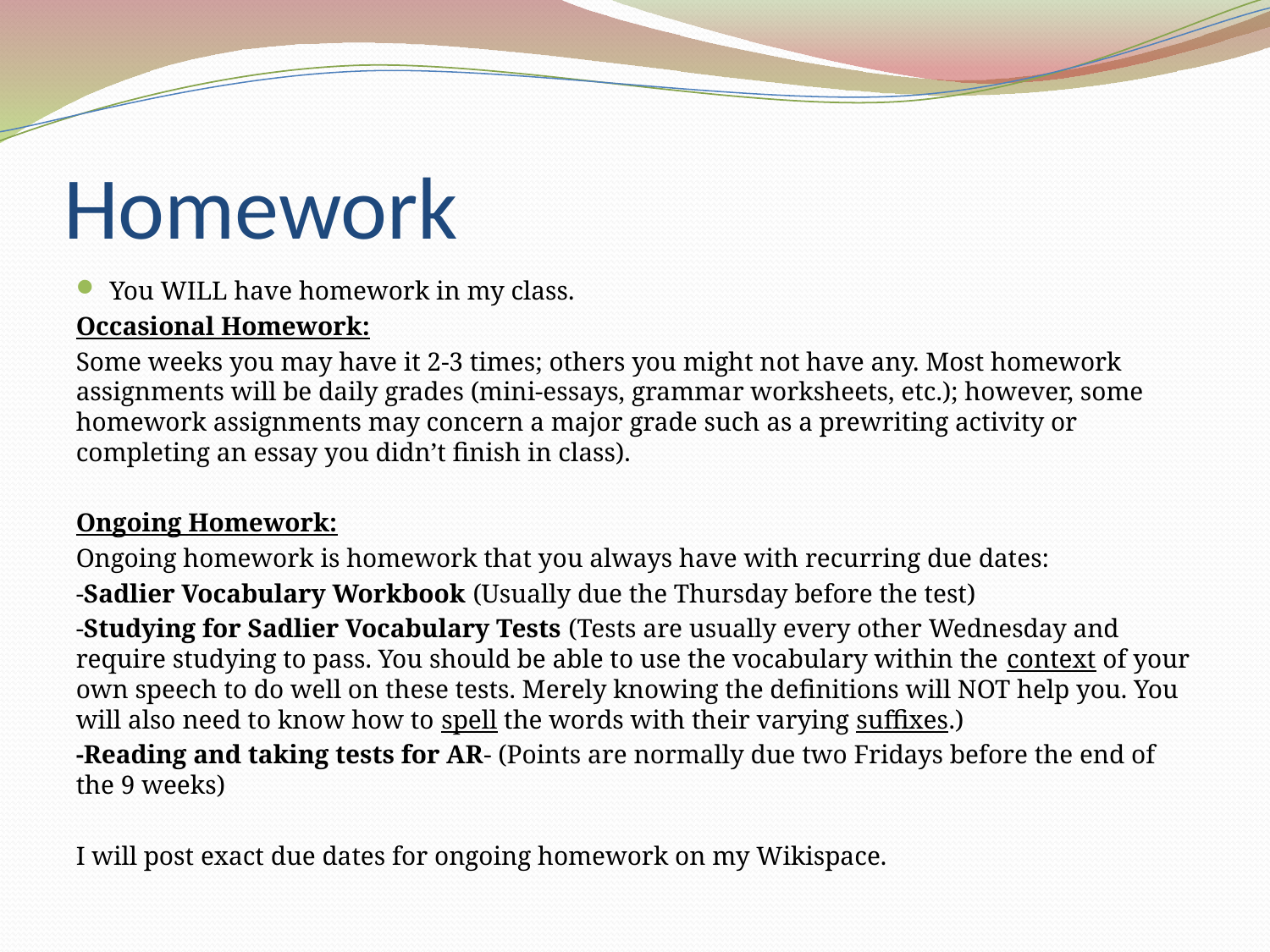

# Homework
You WILL have homework in my class.
Occasional Homework:
Some weeks you may have it 2-3 times; others you might not have any. Most homework assignments will be daily grades (mini-essays, grammar worksheets, etc.); however, some homework assignments may concern a major grade such as a prewriting activity or completing an essay you didn’t finish in class).

Ongoing Homework:
Ongoing homework is homework that you always have with recurring due dates:
-Sadlier Vocabulary Workbook (Usually due the Thursday before the test)
-Studying for Sadlier Vocabulary Tests (Tests are usually every other Wednesday and require studying to pass. You should be able to use the vocabulary within the context of your own speech to do well on these tests. Merely knowing the definitions will NOT help you. You will also need to know how to spell the words with their varying suffixes.)
-Reading and taking tests for AR- (Points are normally due two Fridays before the end of the 9 weeks)

I will post exact due dates for ongoing homework on my Wikispace.